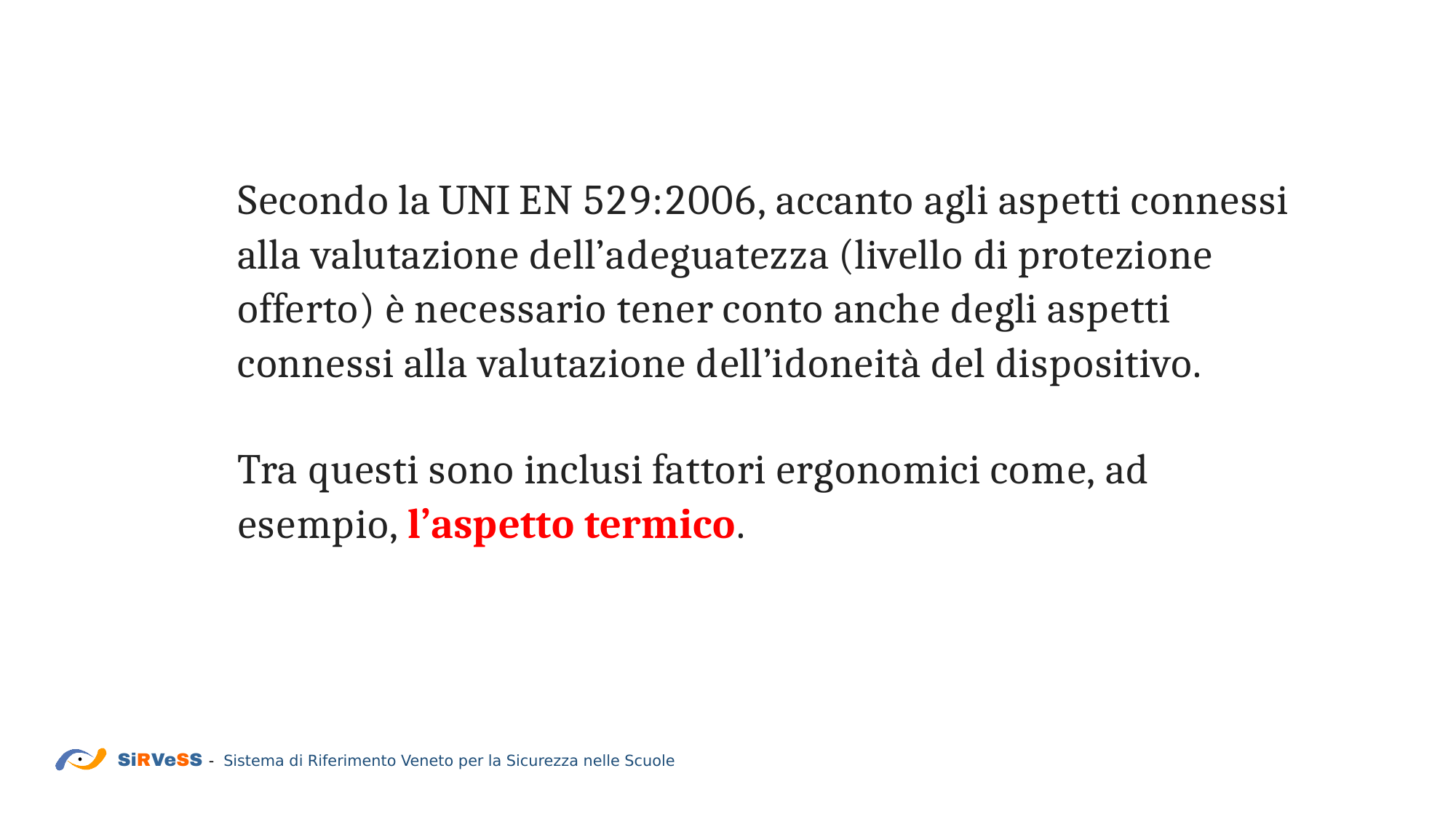

Secondo la UNI EN 529:2006, accanto agli aspetti connessi alla valutazione dell’adeguatezza (livello di protezione offerto) è necessario tener conto anche degli aspetti connessi alla valutazione dell’idoneità del dispositivo.

Tra questi sono inclusi fattori ergonomici come, ad esempio, l’aspetto termico.